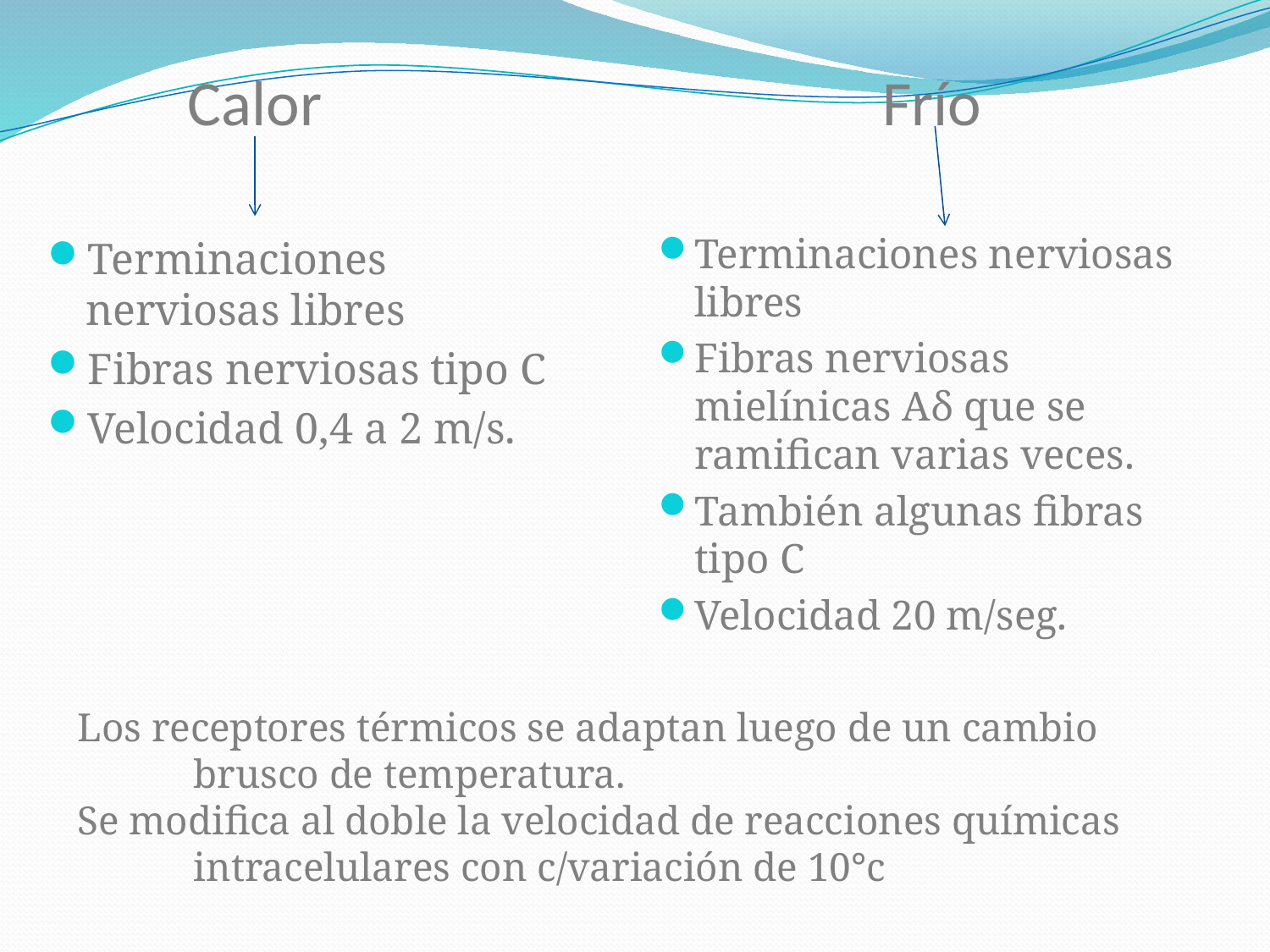

# Calor                                       Frío
Terminaciones nerviosas libres
Fibras nerviosas mielínicas Aδ que se ramifican varias veces.
También algunas fibras tipo C
Velocidad 20 m/seg.
Terminaciones nerviosas libres
Fibras nerviosas tipo C
Velocidad 0,4 a 2 m/s.
Los receptores térmicos se adaptan luego de un cambio brusco de temperatura.
Se modifica al doble la velocidad de reacciones químicas intracelulares con c/variación de 10°c